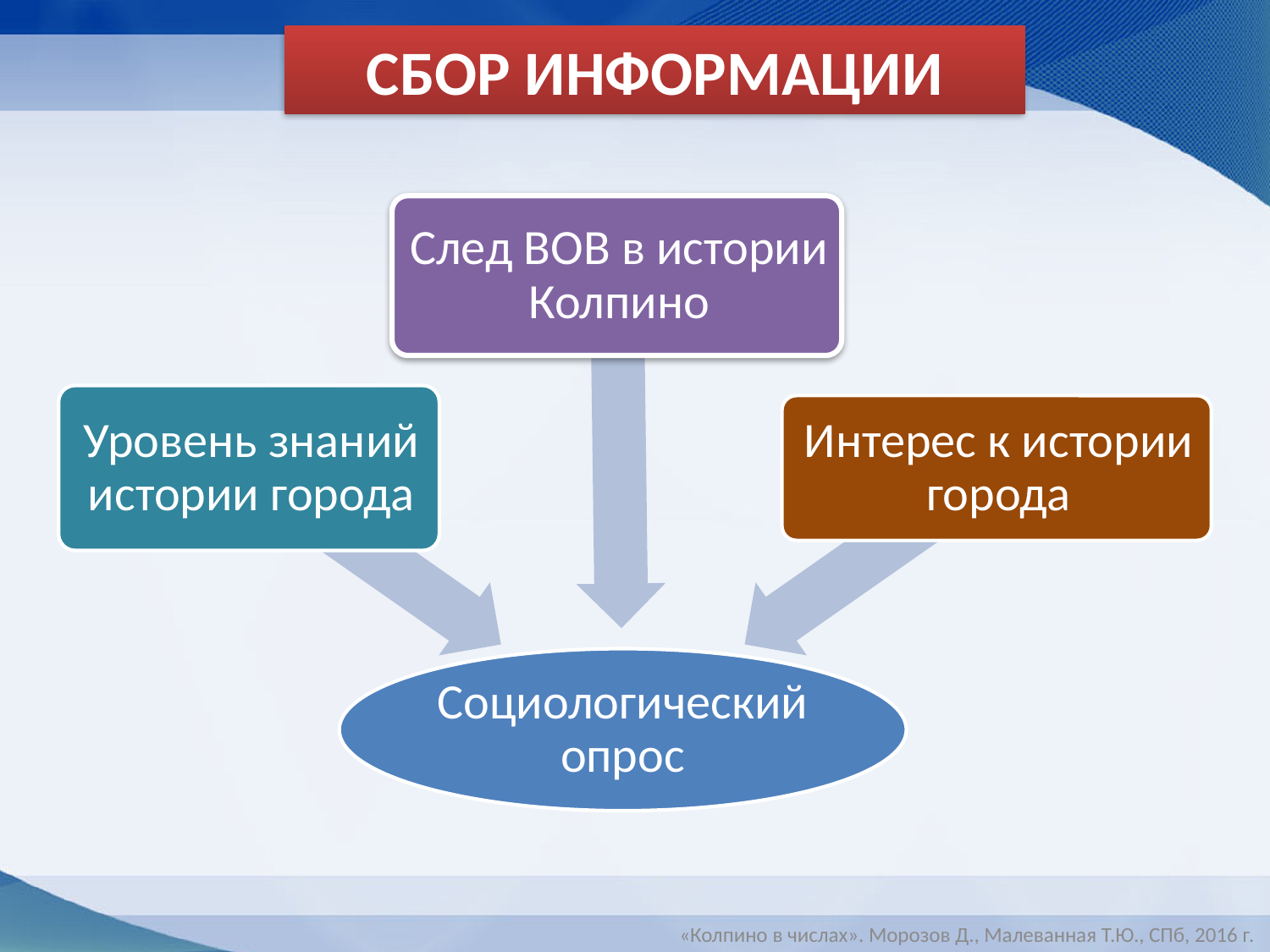

СБОР ИНФОРМАЦИИ
Социологический опрос
Уровень знаний истории города
След ВОВ в истории Колпино
Интерес к истории города
«Колпино в числах». Морозов Д., Малеванная Т.Ю., СПб, 2016 г.